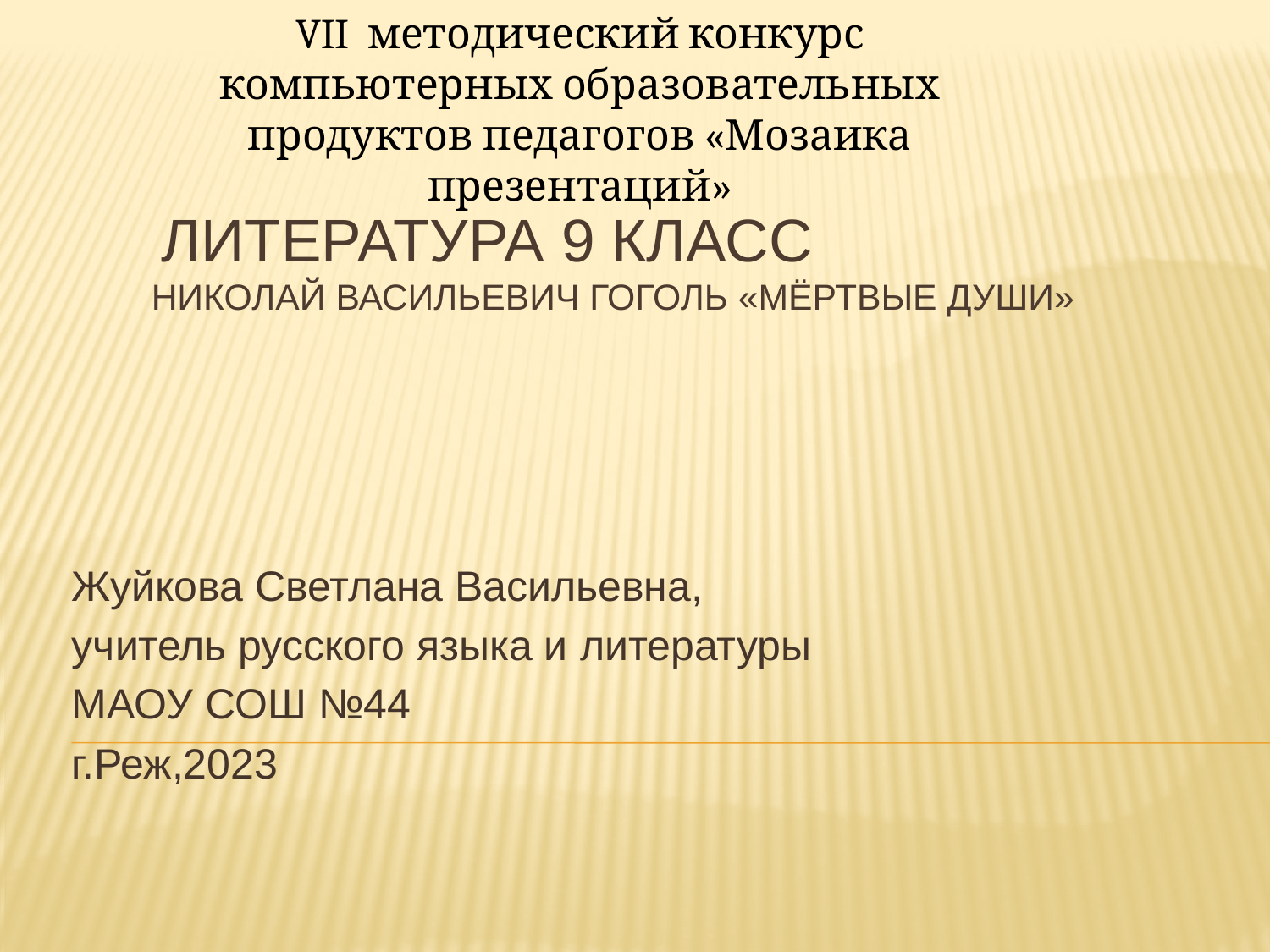

VII  методический конкурс компьютерных образовательных продуктов педагогов «Мозаика презентаций»
# Литература 9 класс Николай Васильевич Гоголь «Мёртвые души»
Жуйкова Светлана Васильевна,
учитель русского языка и литературы
МАОУ СОШ №44
г.Реж,2023